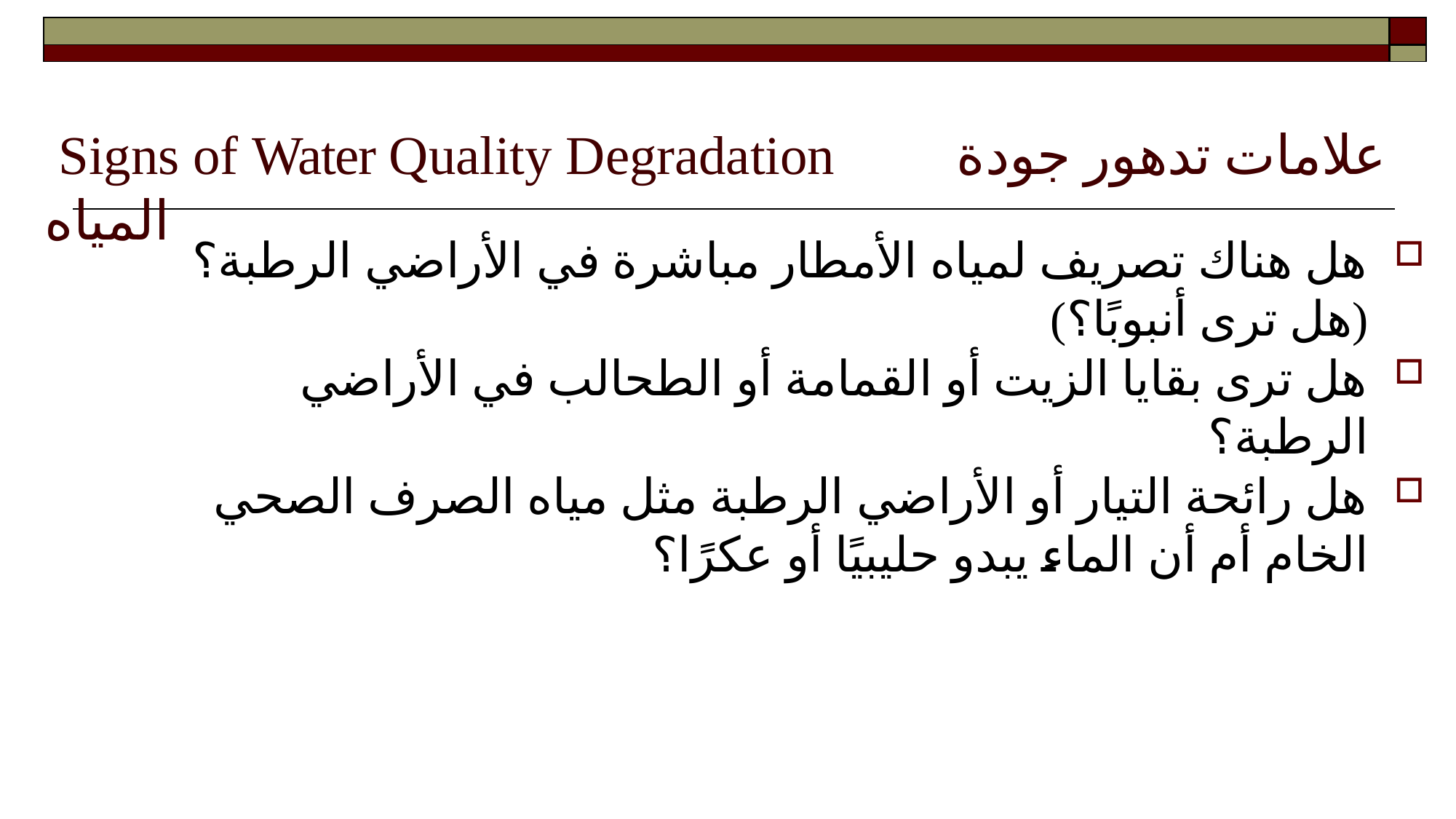

|  |  |
| --- | --- |
|  |  |
# Signs of Water Quality Degradation         علامات تدهور جودة المياه
هل هناك تصريف لمياه الأمطار مباشرة في الأراضي الرطبة؟ (هل ترى أنبوبًا؟)
هل ترى بقايا الزيت أو القمامة أو الطحالب في الأراضي الرطبة؟
هل رائحة التيار أو الأراضي الرطبة مثل مياه الصرف الصحي الخام أم أن الماء يبدو حليبيًا أو عكرًا؟